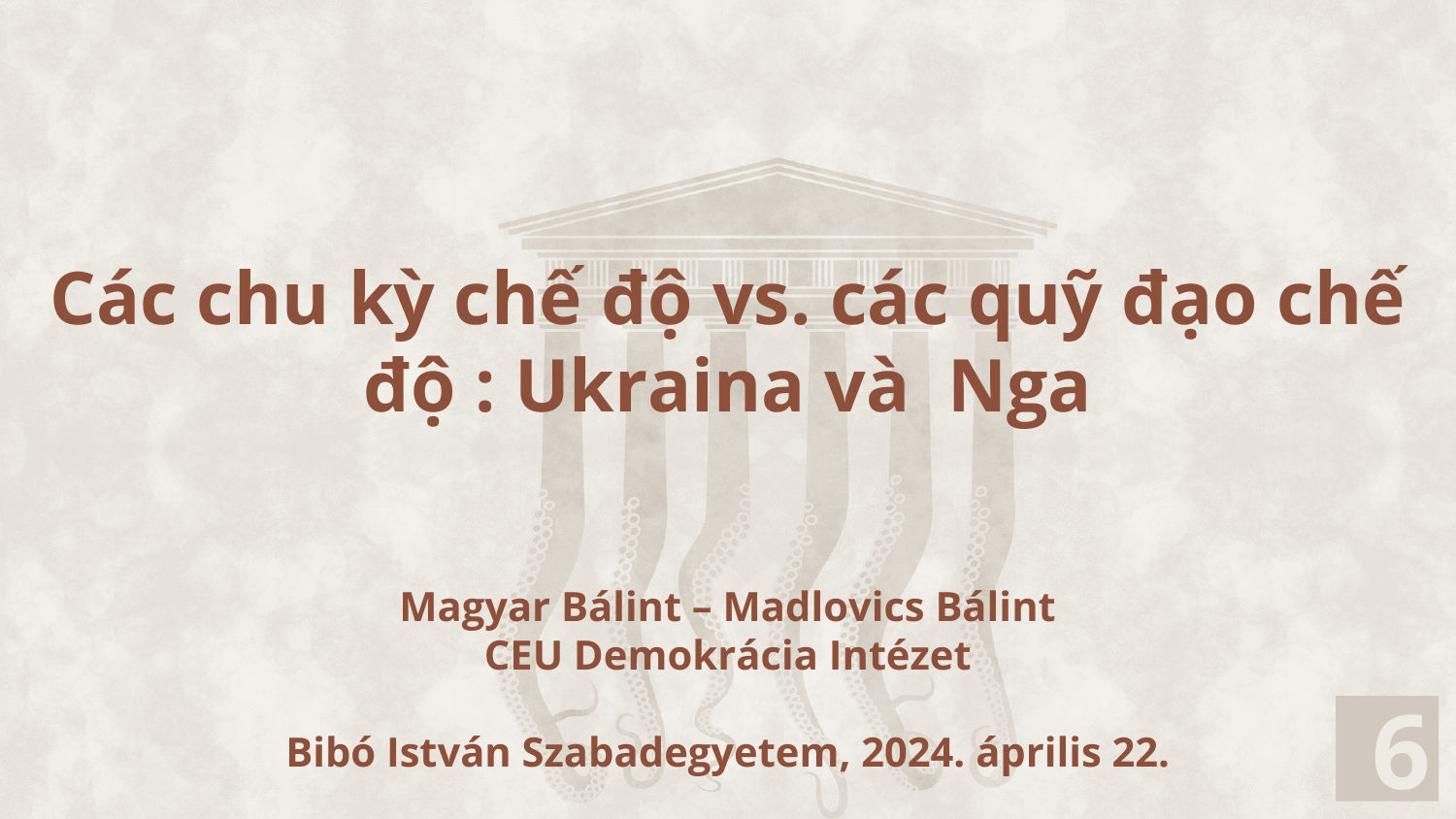

# Các chu kỳ chế độ vs. các quỹ đạo chế độ : Ukraina và  Nga

Magyar Bálint – Madlovics Bálint
CEU Demokrácia Intézet

Bibó István Szabadegyetem, 2024. április 22.
6